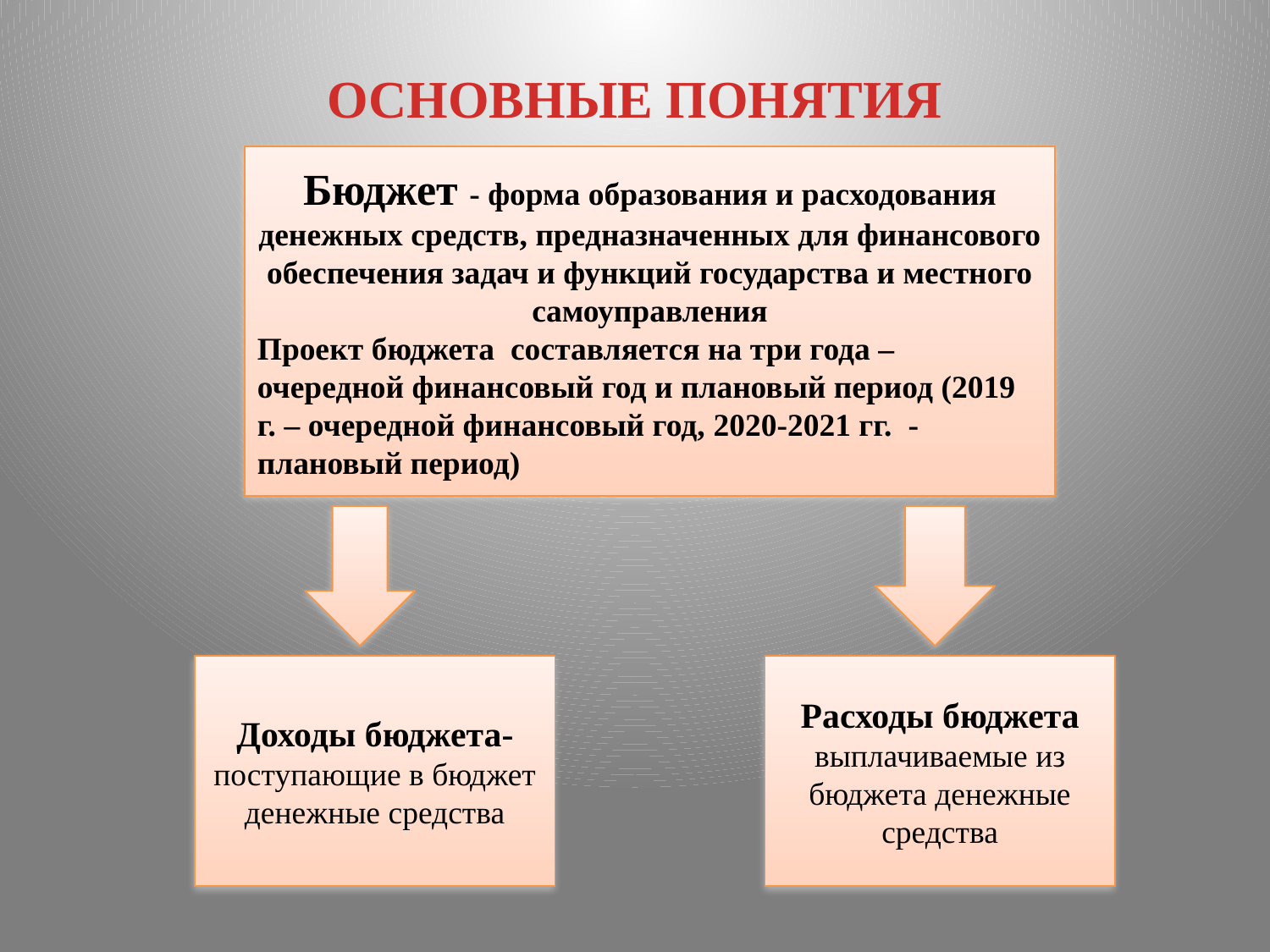

# ОСНОВНЫЕ ПОНЯТИЯ
Бюджет - форма образования и расходования денежных средств, предназначенных для финансового обеспечения задач и функций государства и местного самоуправления
Проект бюджета  составляется на три года – очередной финансовый год и плановый период (2019 г. – очередной финансовый год, 2020-2021 гг.  - плановый период)

Доходы бюджета- поступающие в бюджет денежные средства
Расходы бюджета выплачиваемые из бюджета денежные средства